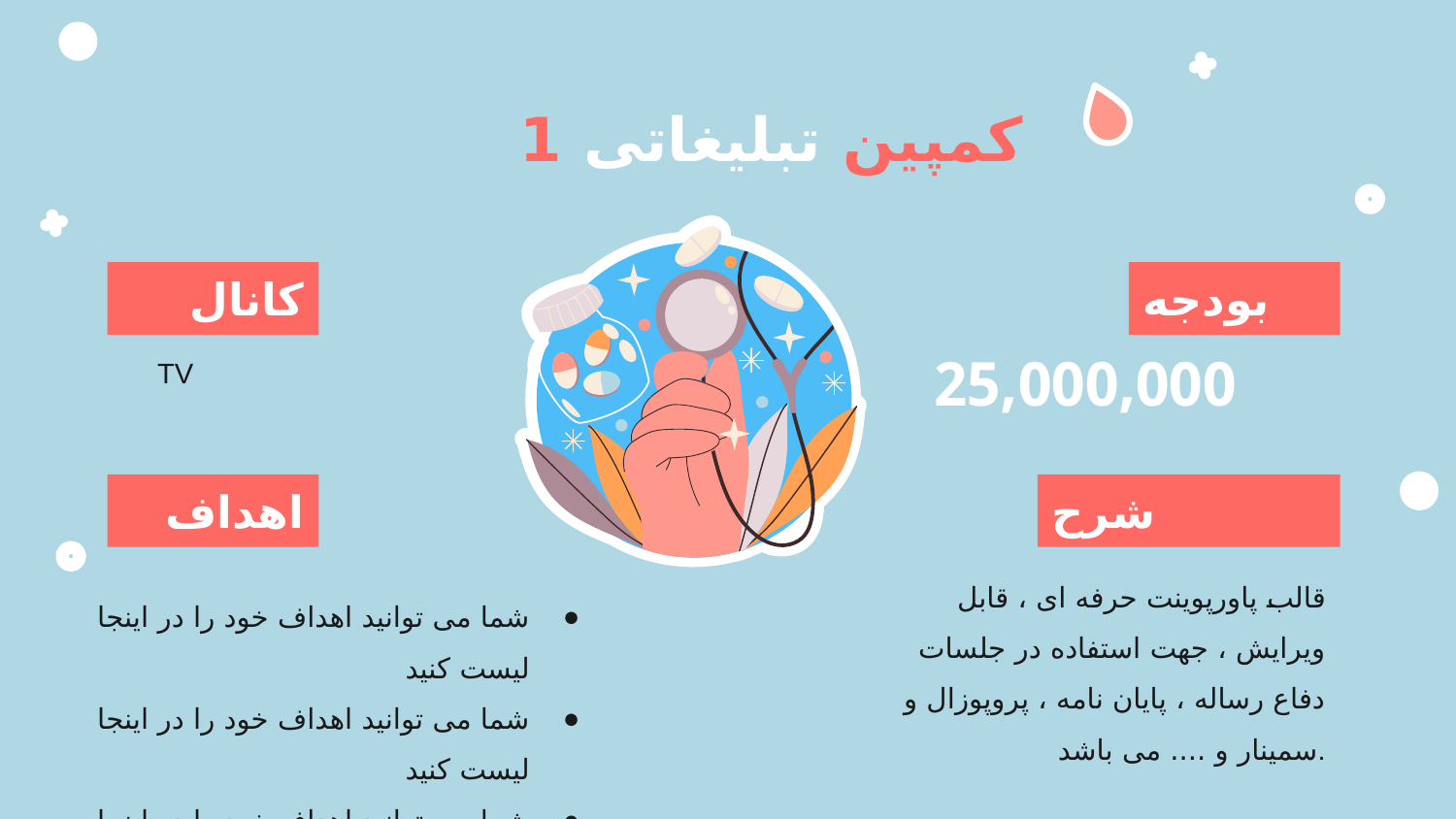

# کمپین تبلیغاتی 1

کانال
بودجه
25,000,000
TV
اهداف
شرح
قالب پاورپوينت حرفه ای ، قابل ویرایش ، جهت استفاده در جلسات دفاع رساله ، پایان نامه ، پروپوزال و سمینار و .... می باشد.
شما می توانید اهداف خود را در اینجا لیست کنید
شما می توانید اهداف خود را در اینجا لیست کنید
شما می توانید اهداف خود را در اینجا لیست کنید